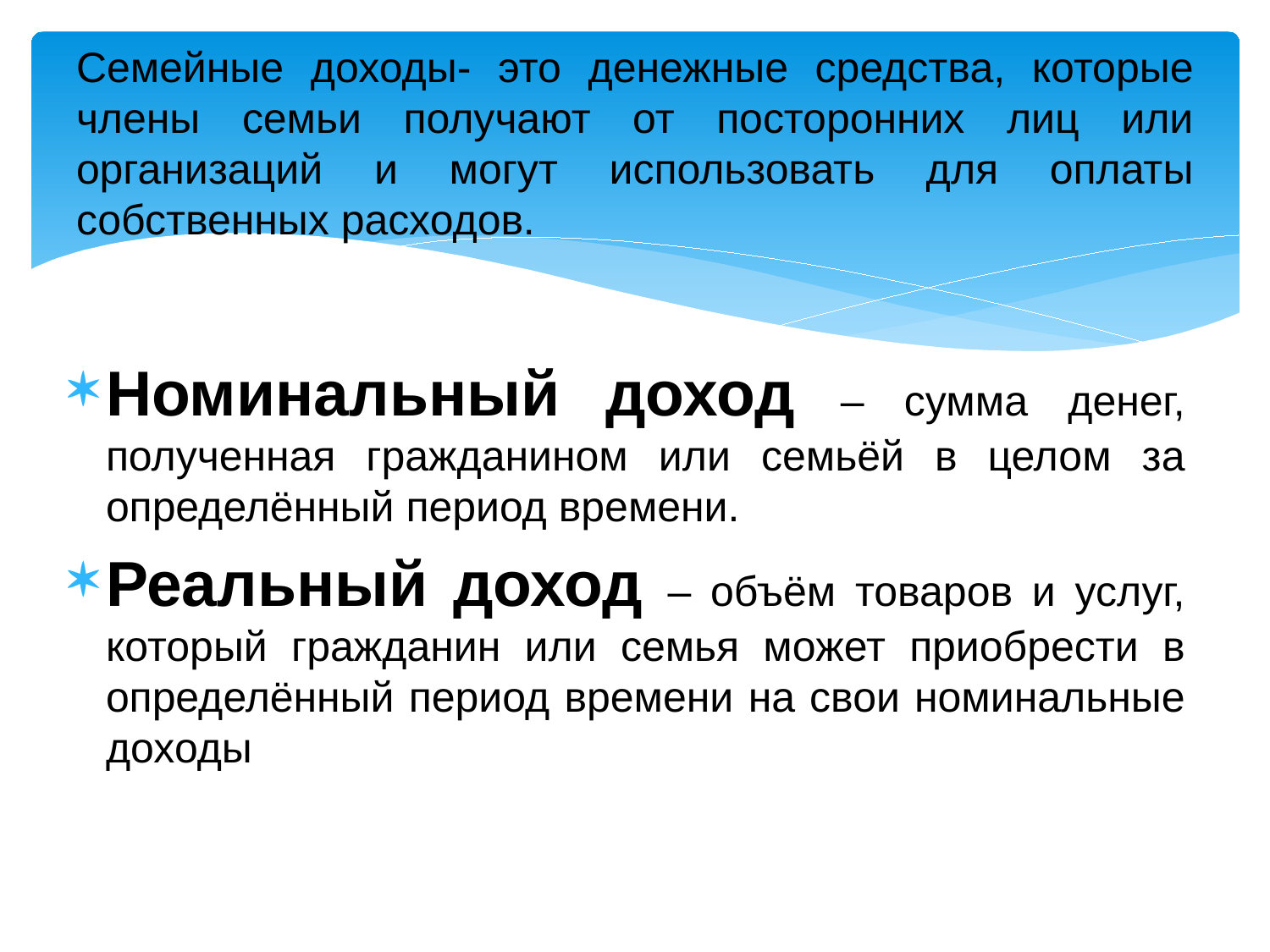

# Семейные доходы- это денежные средства, которые члены семьи получают от посторонних лиц или организаций и могут использовать для оплаты собственных расходов.
Номинальный доход – сумма денег, полученная гражданином или семьёй в целом за определённый период времени.
Реальный доход – объём товаров и услуг, который гражданин или семья может приобрести в определённый период времени на свои номинальные доходы